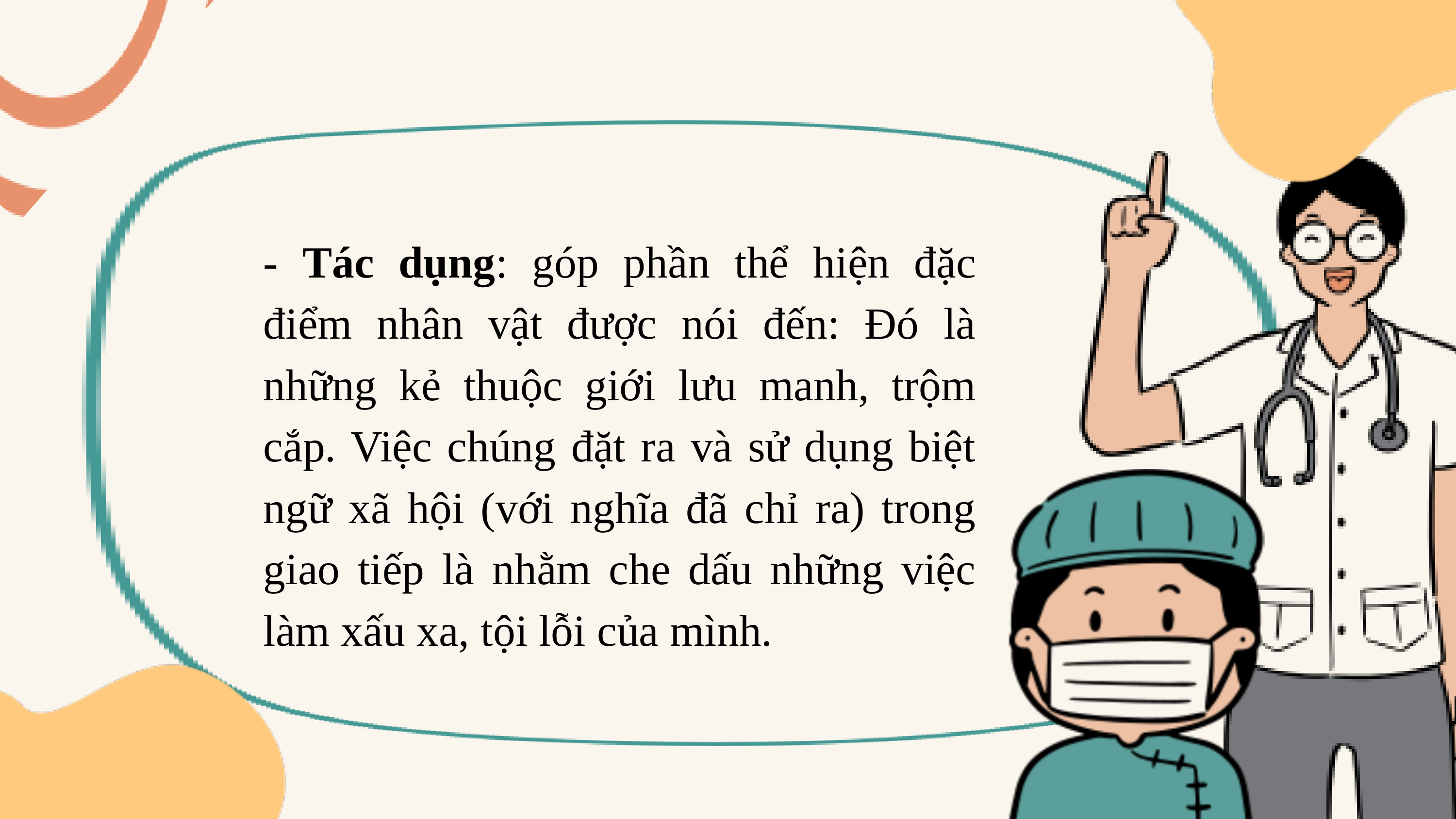

- Tác dụng: góp phần thể hiện đặc điểm nhân vật được nói đến: Đó là những kẻ thuộc giới lưu manh, trộm cắp. Việc chúng đặt ra và sử dụng biệt ngữ xã hội (với nghĩa đã chỉ ra) trong giao tiếp là nhằm che dấu những việc làm xấu xa, tội lỗi của mình.